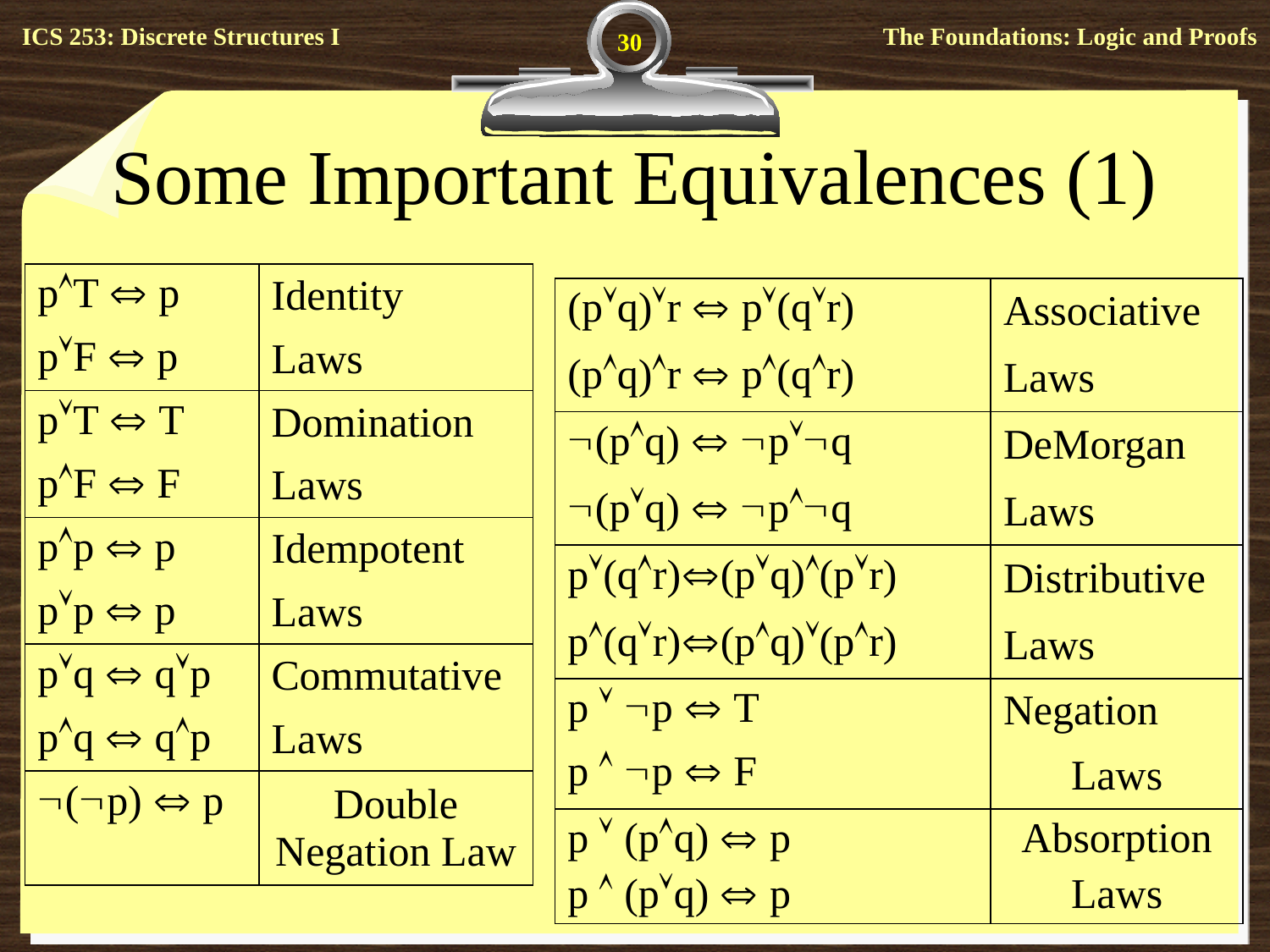

30
# Some Important Equivalences (1)
| p∧T ⇔ p | Identity |
| --- | --- |
| p∨F ⇔ p | Laws |
| p∨T ⇔ T | Domination |
| p∧F ⇔ F | Laws |
| p∧p ⇔ p | Idempotent |
| p∨p ⇔ p | Laws |
| p∨q ⇔ q∨p | Commutative |
| p∧q ⇔ q∧p | Laws |
| ¬(¬p) ⇔ p | Double Negation Law |
| (p∨q)∨r ⇔ p∨(q∨r) | Associative |
| --- | --- |
| (p∧q)∧r ⇔ p∧(q∧r) | Laws |
| ¬(p∧q) ⇔ ¬p∨¬q | DeMorgan |
| ¬(p∨q) ⇔ ¬p∧¬q | Laws |
| p∨(q∧r)⇔(p∨q)∧(p∨r) | Distributive |
| p∧(q∨r)⇔(p∧q)∨(p∧r) | Laws |
| p ∨ ¬p ⇔ T | Negation |
| p ∧ ¬p ⇔ F | Laws |
| p ∨ (p∧q) ⇔ p p ∧ (p∨q) ⇔ p | Absorption Laws |